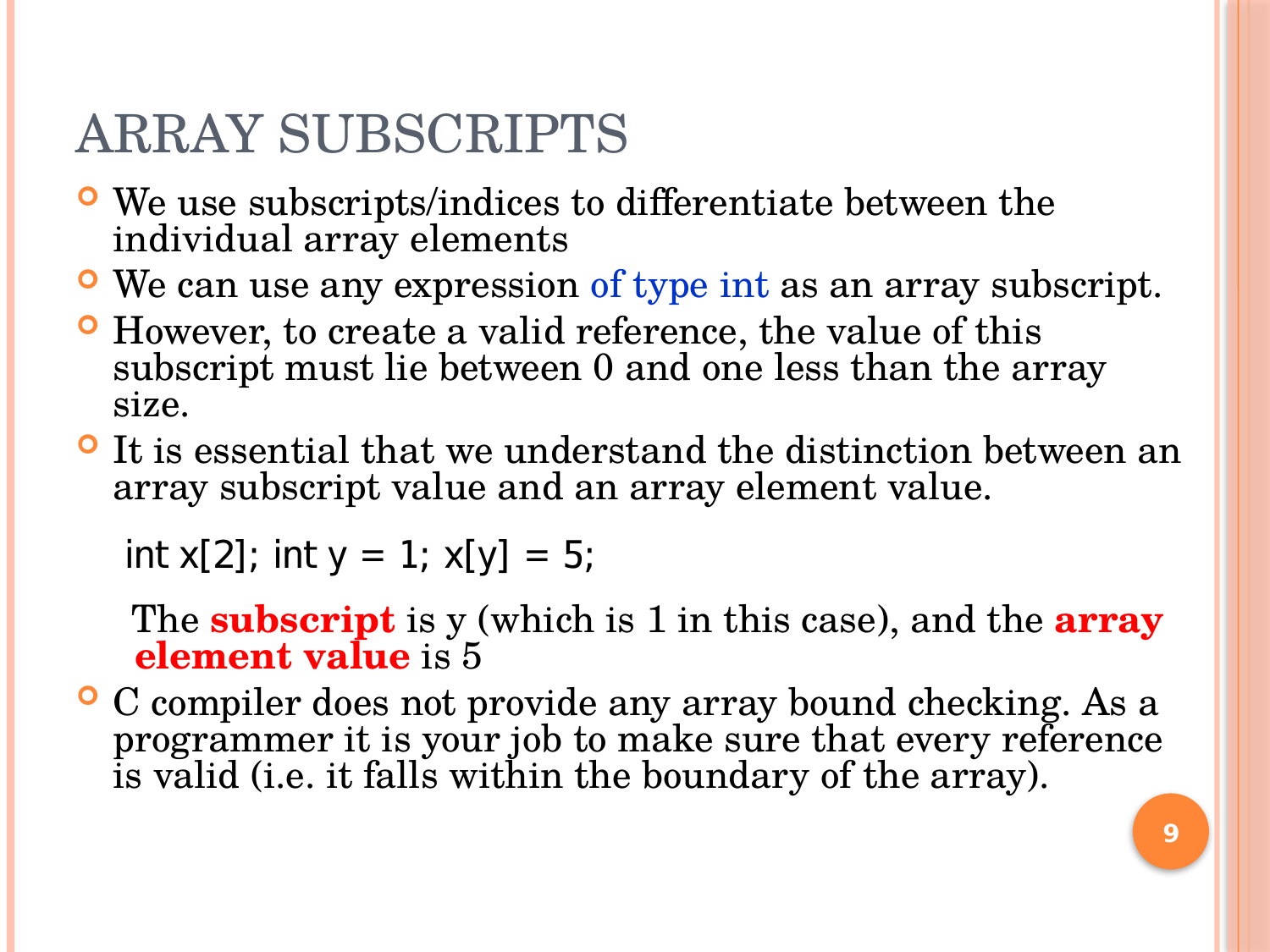

# Array Subscripts
We use subscripts/indices to differentiate between the individual array elements
We can use any expression of type int as an array subscript.
However, to create a valid reference, the value of this subscript must lie between 0 and one less than the array size.
It is essential that we understand the distinction between an array subscript value and an array element value.

int x[2]; int y = 1; x[y] = 5;

       The subscript is y (which is 1 in this case), and the array     element value is 5
C compiler does not provide any array bound checking. As a programmer it is your job to make sure that every reference is valid (i.e. it falls within the boundary of the array).
9